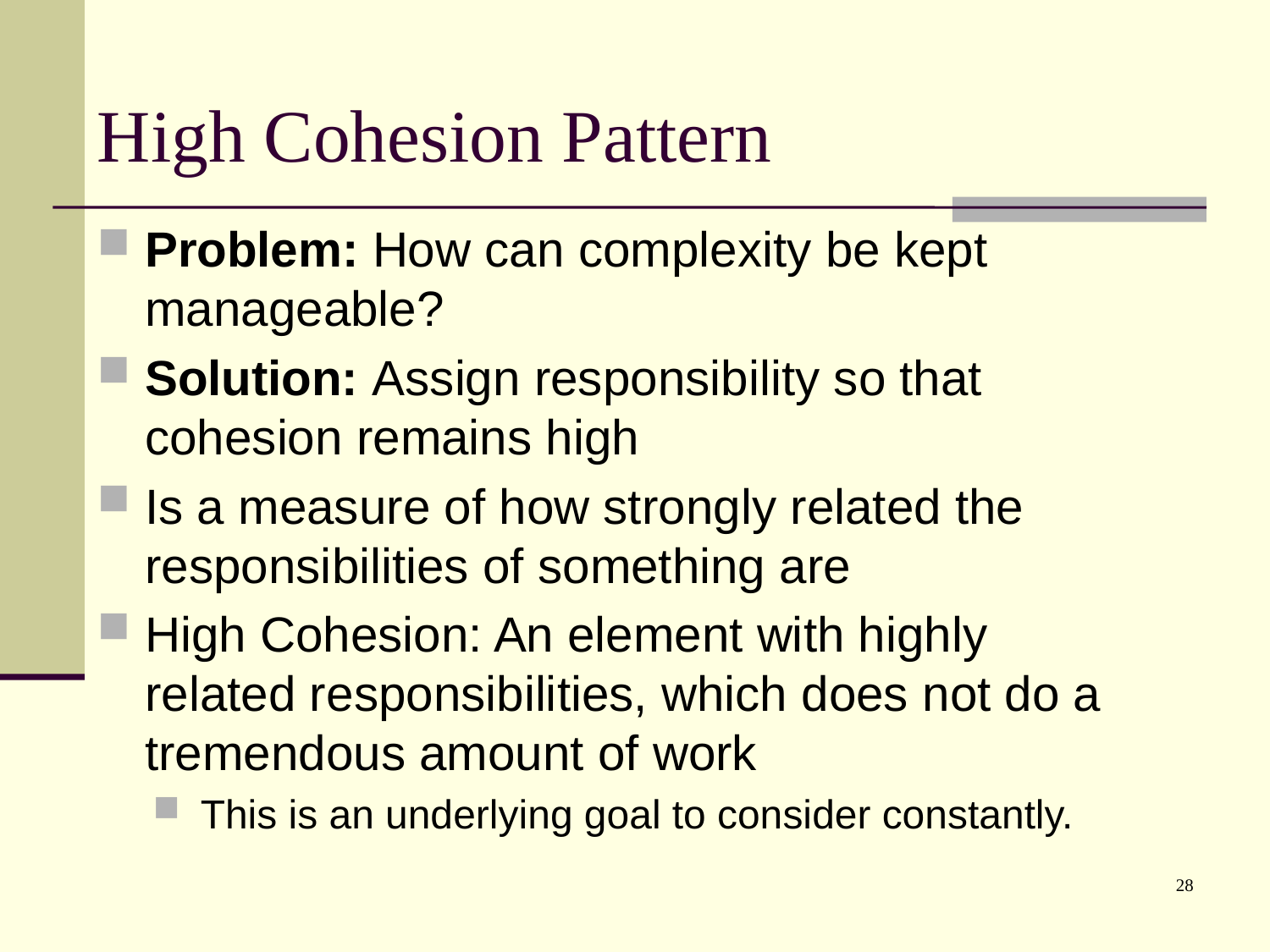

# High Cohesion Pattern
Problem: How can complexity be kept manageable?
Solution: Assign responsibility so that cohesion remains high
Is a measure of how strongly related the responsibilities of something are
High Cohesion: An element with highly related responsibilities, which does not do a tremendous amount of work
This is an underlying goal to consider constantly.

28